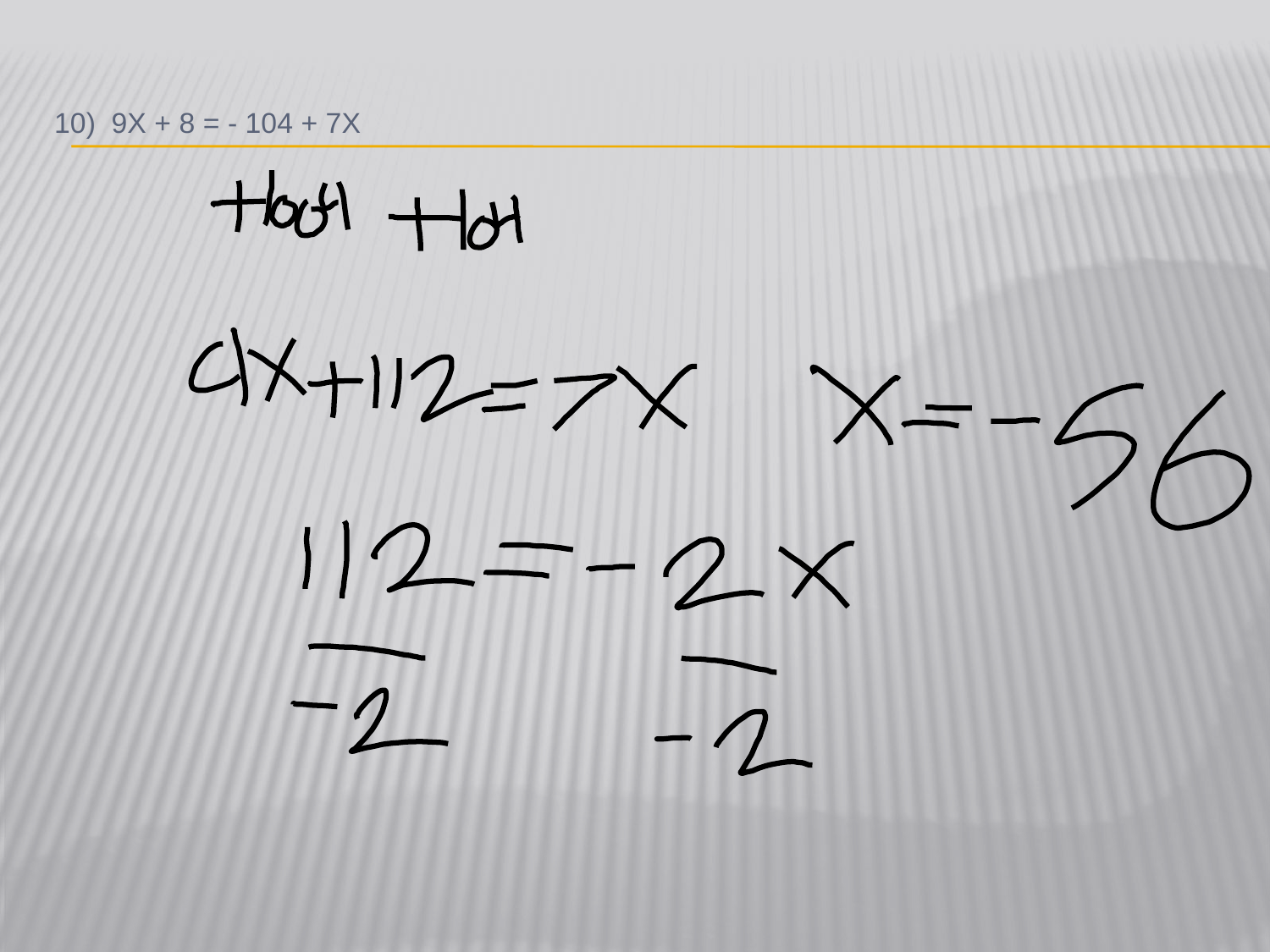

# 10)	9x + 8 = - 104 + 7x